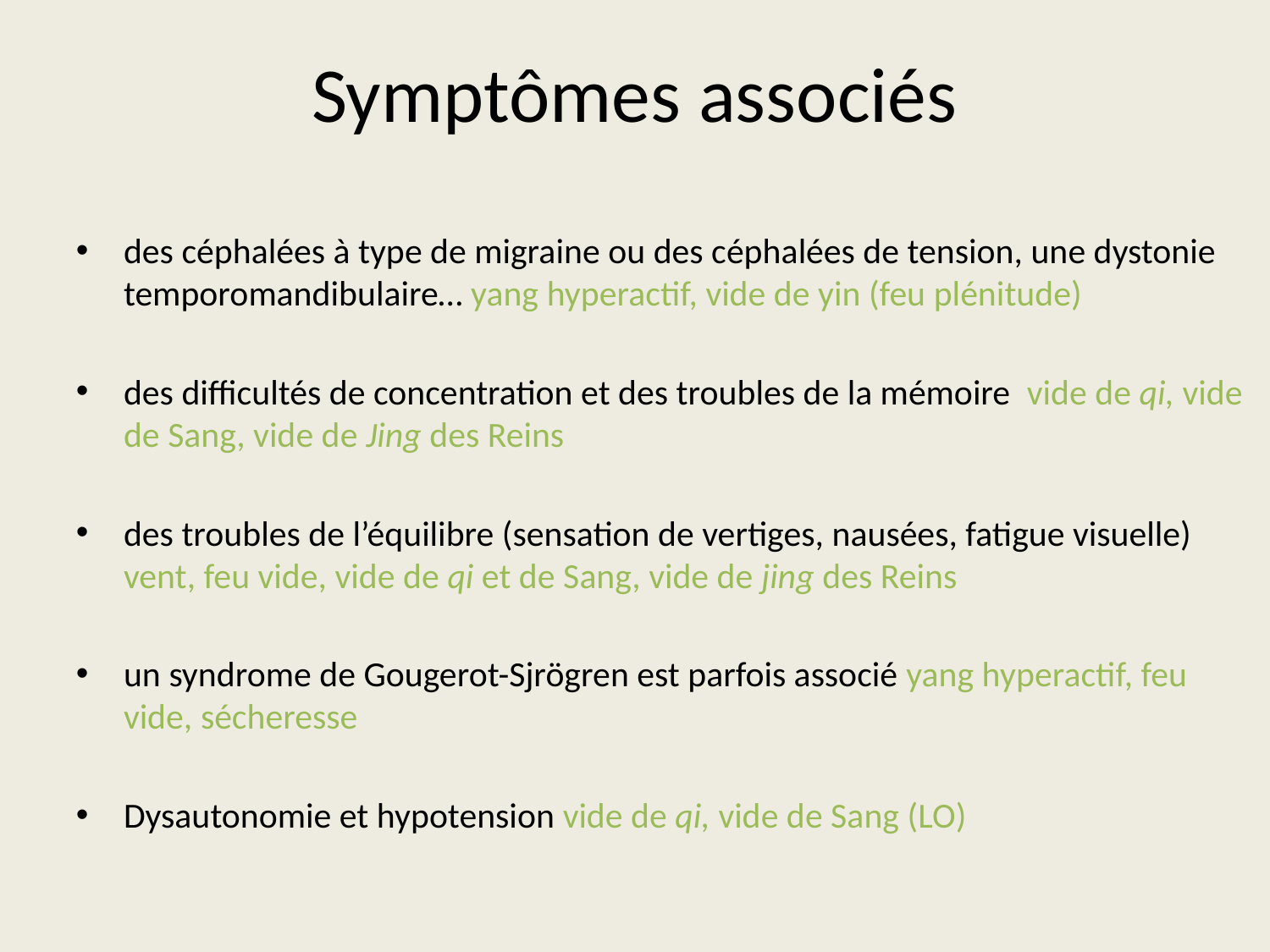

# Symptômes associés
des céphalées à type de migraine ou des céphalées de tension, une dystonie temporomandibulaire… yang hyperactif, vide de yin (feu plénitude)

des difficultés de concentration et des troubles de la mémoire  vide de qi, vide de Sang, vide de Jing des Reins

des troubles de l’équilibre (sensation de vertiges, nausées, fatigue visuelle) vent, feu vide, vide de qi et de Sang, vide de jing des Reins

un syndrome de Gougerot-Sjrögren est parfois associé yang hyperactif, feu vide, sécheresse

Dysautonomie et hypotension vide de qi, vide de Sang (LO)